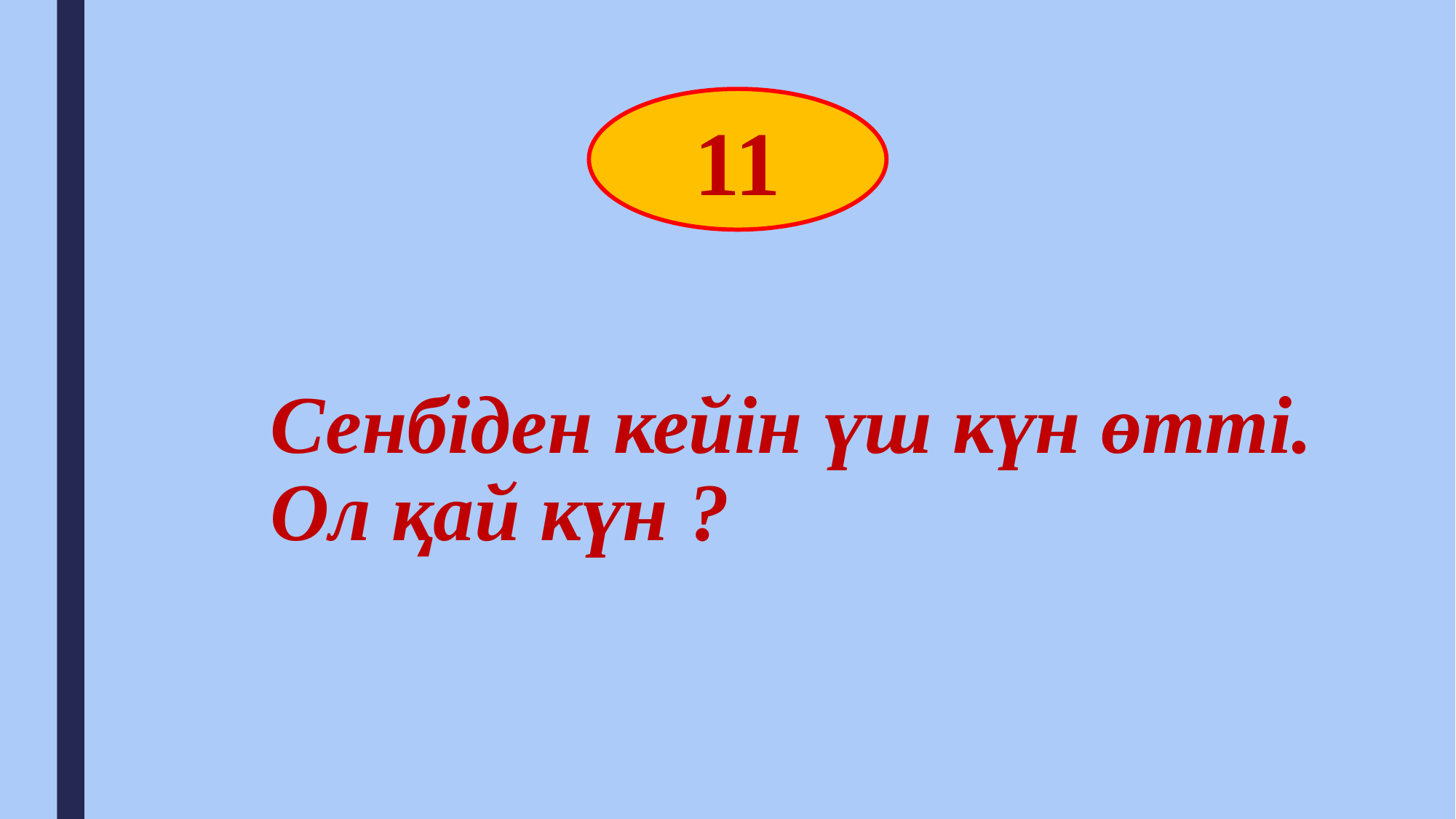

11
# Сенбіден кейін үш күн өтті. Ол қай күн ?